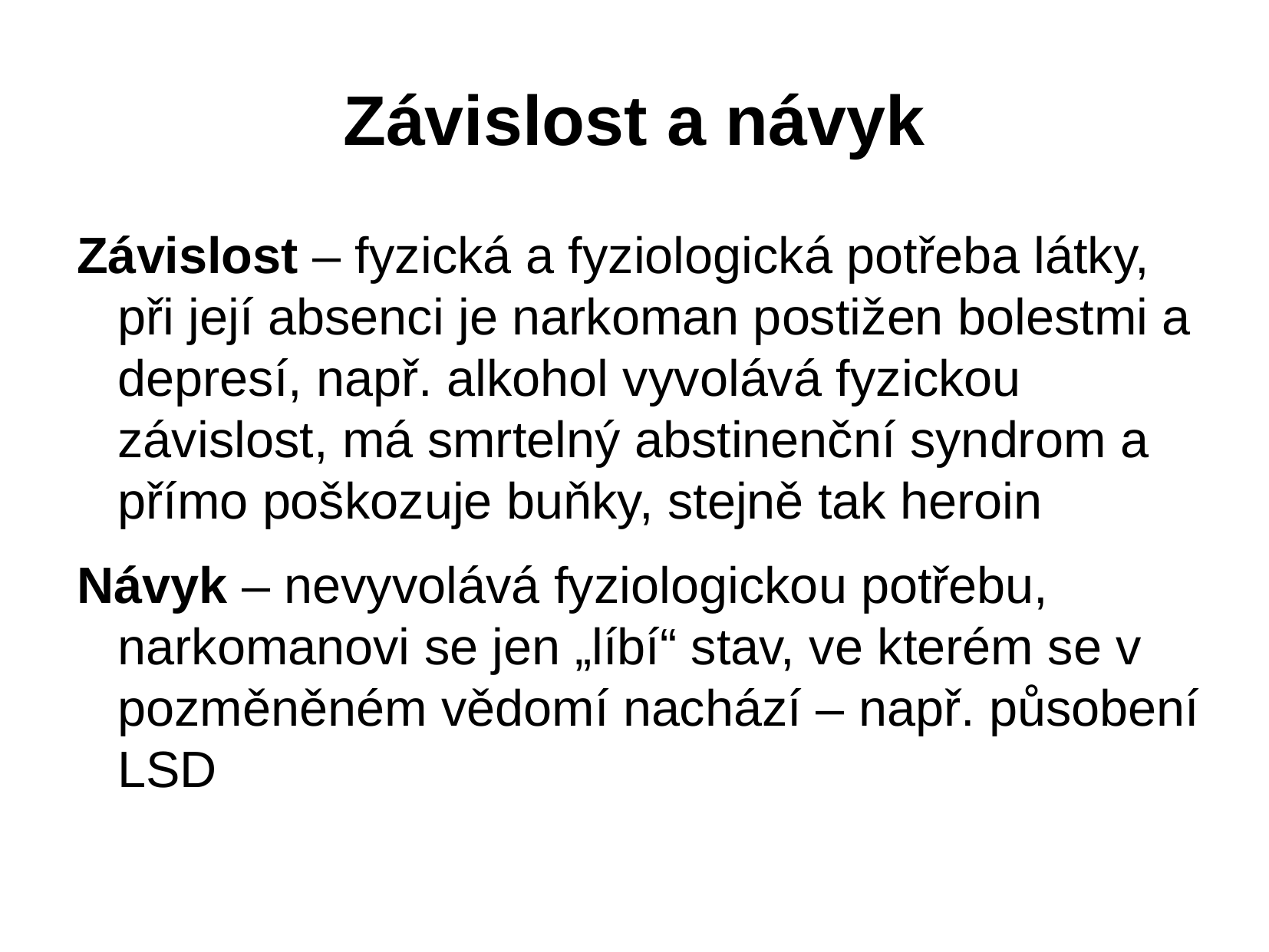

# Závislost a návyk
Závislost – fyzická a fyziologická potřeba látky, při její absenci je narkoman postižen bolestmi a depresí, např. alkohol vyvolává fyzickou závislost, má smrtelný abstinenční syndrom a přímo poškozuje buňky, stejně tak heroin
Návyk – nevyvolává fyziologickou potřebu, narkomanovi se jen „líbí“ stav, ve kterém se v pozměněném vědomí nachází – např. působení LSD